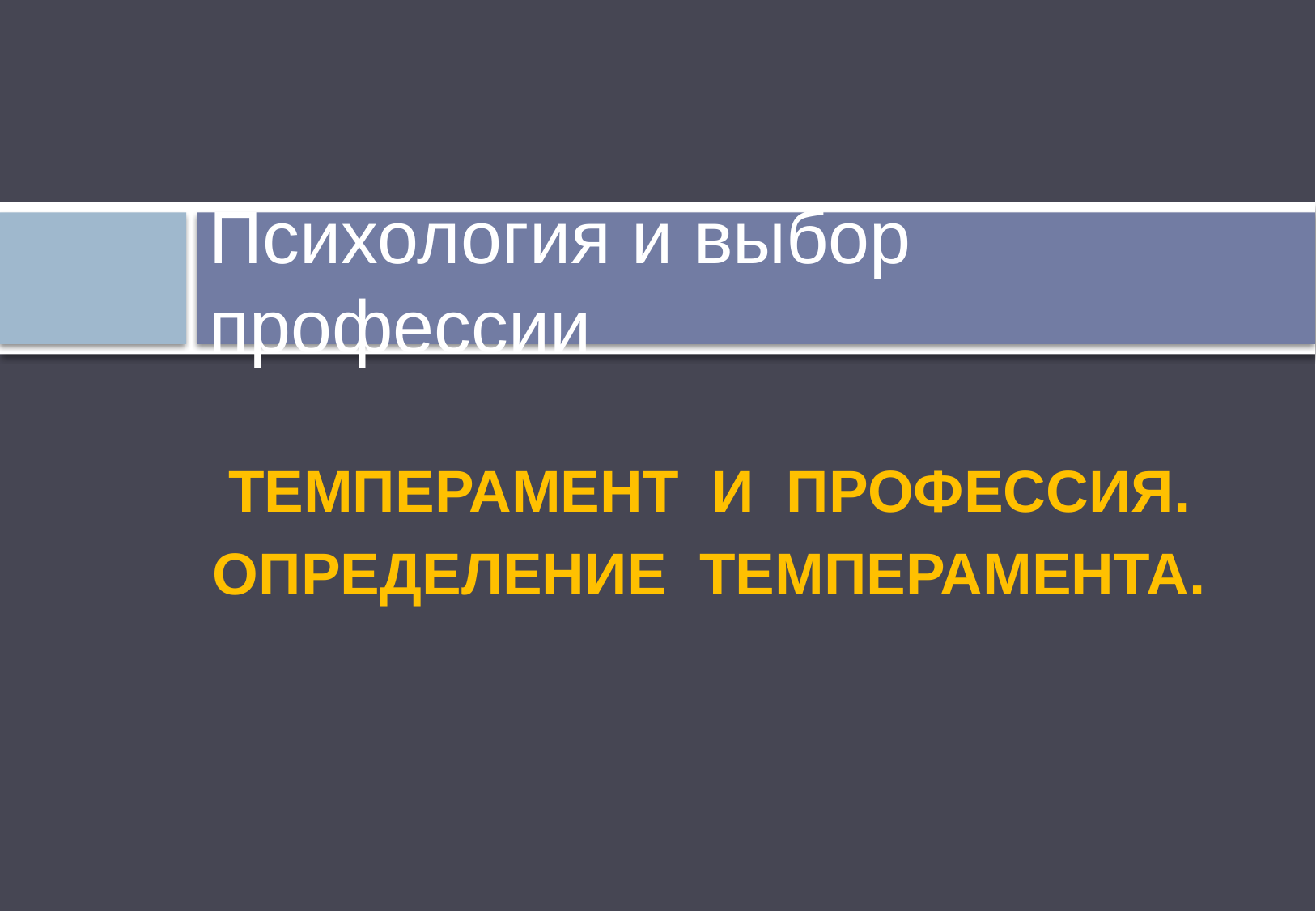

# Психология и выбор профессии

ТЕМПЕРАМЕНТ  И  ПРОФЕССИЯ.
ОПРЕДЕЛЕНИЕ  ТЕМПЕРАМЕНТА.